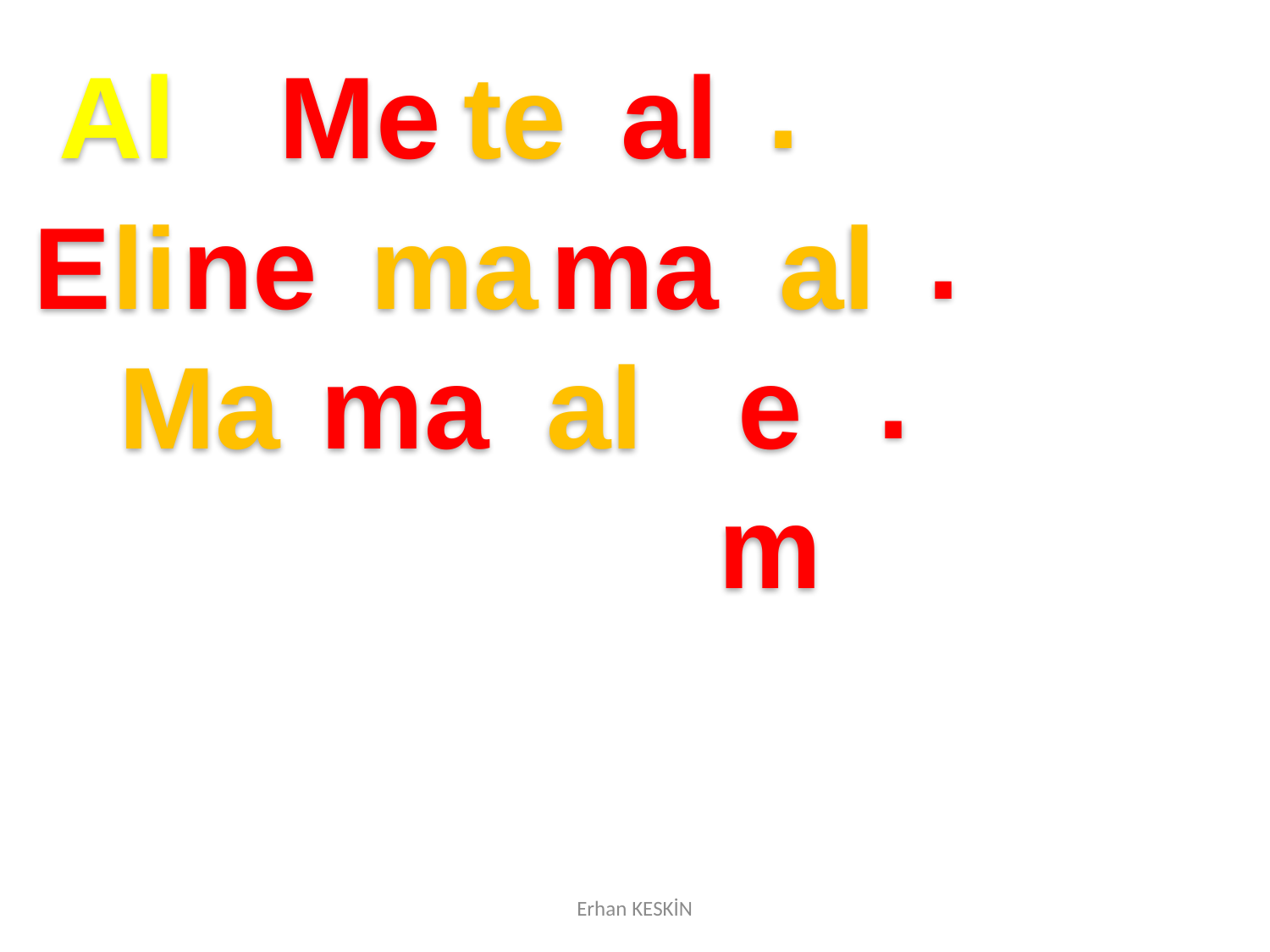

.
Al
Me
te
al
.
E
li
ne
ma
ma
al
.
Ma
ma
al
em
Erhan KESKİN